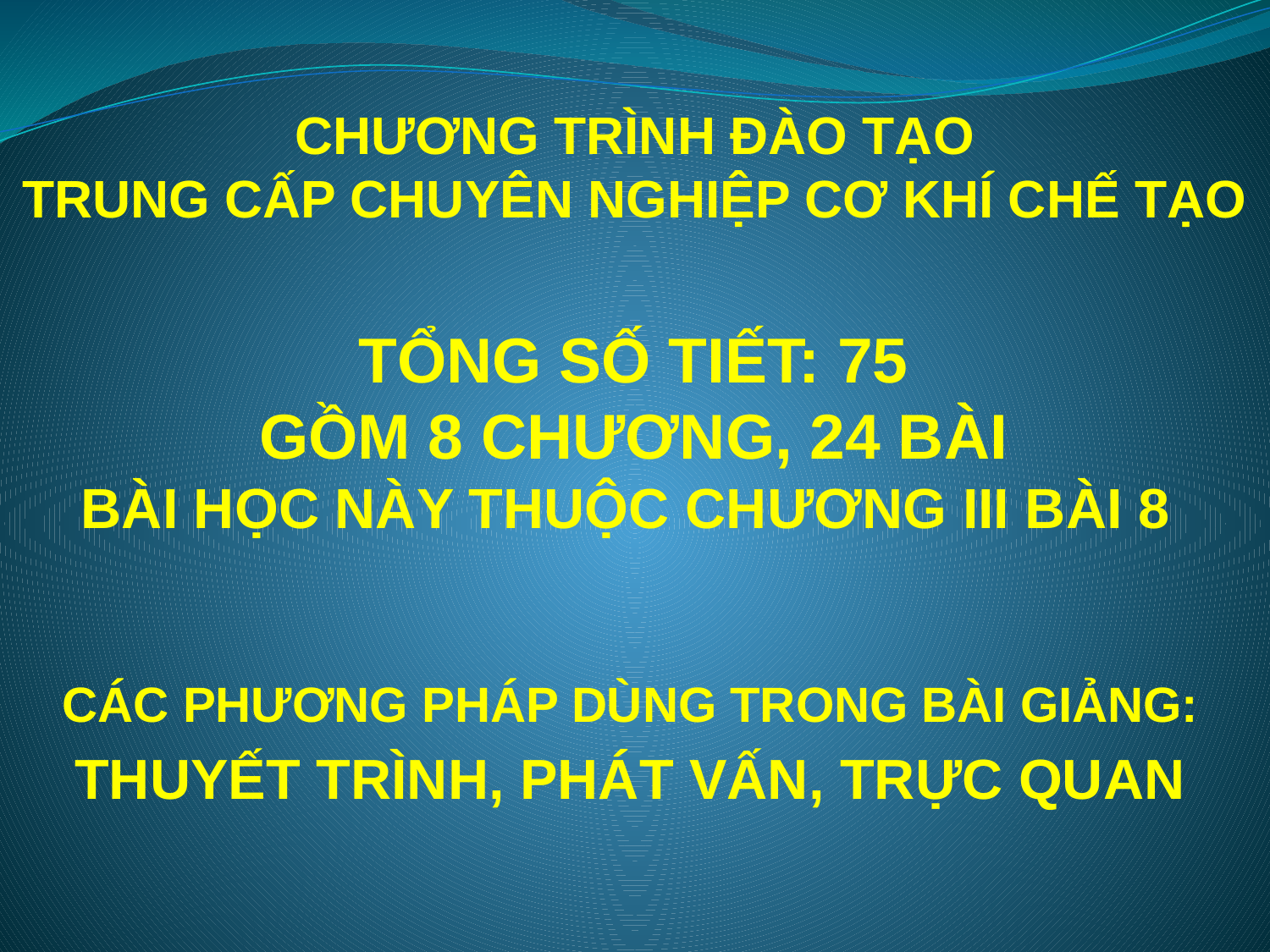

CHƯƠNG TRÌNH ĐÀO TẠO
TRUNG CẤP CHUYÊN NGHIỆP CƠ KHÍ CHẾ TẠO
# TỔNG SỐ TIẾT: 75 GỒM 8 CHƯƠNG, 24 BÀI BÀI HỌC NÀY THUỘC CHƯƠNG III BÀI 8
CÁC PHƯƠNG PHÁP DÙNG TRONG BÀI GIẢNG:
THUYẾT TRÌNH, PHÁT VẤN, TRỰC QUAN